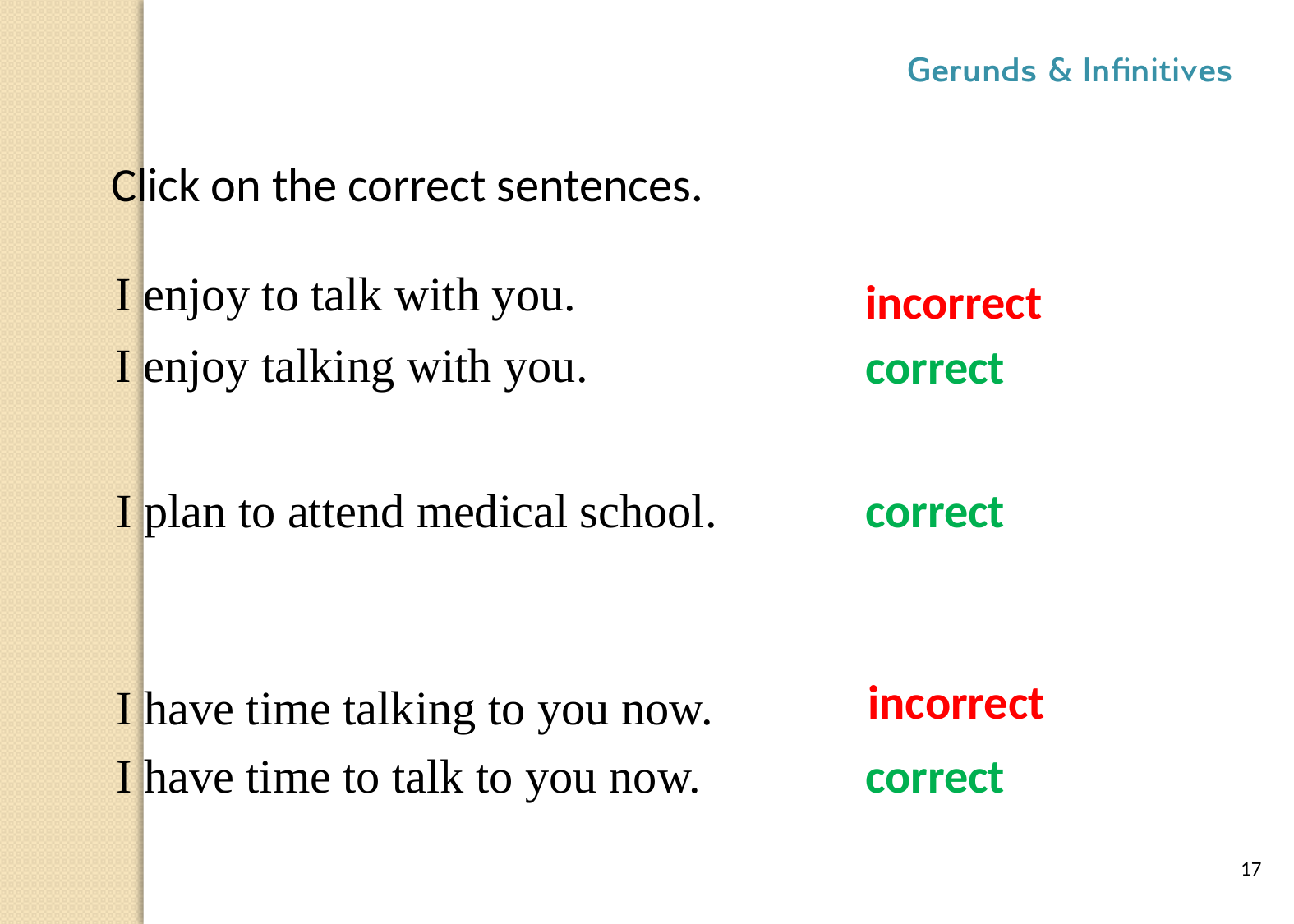

Gerunds & Infinitives
Click on the correct sentences.
I enjoy to talk with you.
incorrect
I enjoy talking with you.
correct
I plan to attend medical school.
correct
incorrect
I have time talking to you now.
I have time to talk to you now.
correct
17